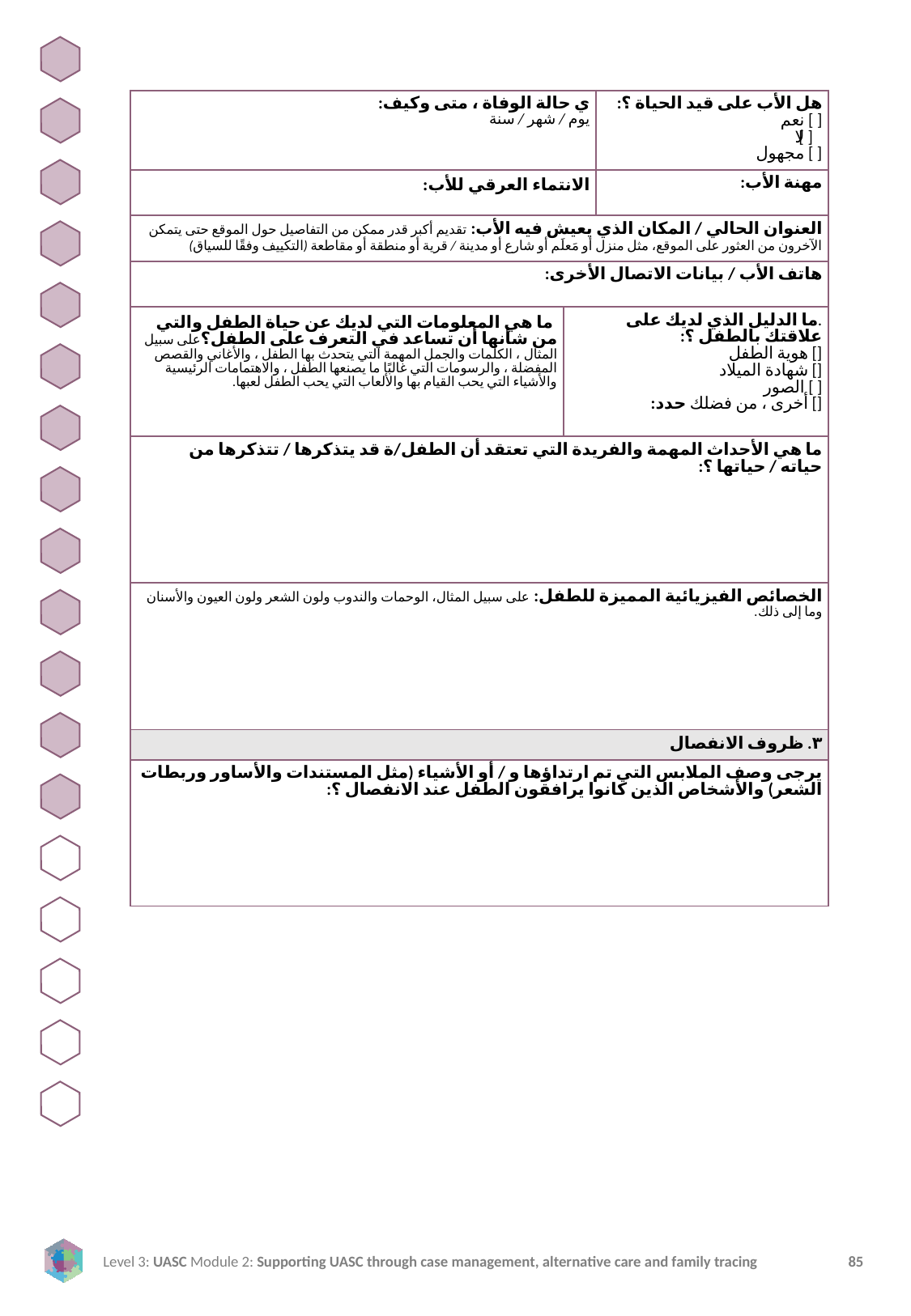

| ي حالة الوفاة ، متى وكيف: يوم / شهر / سنة |  | هل الأب على قيد الحياة ؟: [ ] نعم [ ] لا [ ] مجهول |
| --- | --- | --- |
| الانتماء العرقي للأب: |  | مهنة الأب: |
| العنوان الحالي / المكان الذي يعيش فيه الأب: تقديم أكبر قدر ممكن من التفاصيل حول الموقع حتى يتمكن الآخرون من العثور على الموقع، مثل منزل أو مَعلَم أو شارع أو مدينة / قرية أو منطقة أو مقاطعة (التكييف وفقًا للسياق) |  |  |
| هاتف الأب / بيانات الاتصال الأخرى: |  |  |
| ما هي المعلومات التي لديك عن حياة الطفل والتي من شأنها أن تساعد في التعرف على الطفل؟على سبيل المثال ، الكلمات والجمل المهمة التي يتحدث بها الطفل ، والأغاني والقصص المفضلة ، والرسومات التي غالبًا ما يصنعها الطفل ، والاهتمامات الرئيسية والأشياء التي يحب القيام بها والألعاب التي يحب الطفل لعبها. | .ما الدليل الذي لديك على علاقتك بالطفل ؟: [] هوية الطفل [] شهادة الميلاد [ ] الصور [] أخرى ، من فضلك حدد: |  |
| ما هي الأحداث المهمة والفريدة التي تعتقد أن الطفل/ة قد يتذكرها / تتذكرها من حياته / حياتها ؟: |  |  |
| الخصائص الفيزيائية المميزة للطفل: على سبيل المثال، الوحمات والندوب ولون الشعر ولون العيون والأسنان وما إلى ذلك. |  |  |
| ٣. ظروف الانفصال |  |  |
| يرجى وصف الملابس التي تم ارتداؤها و / أو الأشياء (مثل المستندات والأساور وربطات الشعر) والأشخاص الذين كانوا يرافقون الطفل عند الانفصال ؟: |  |  |